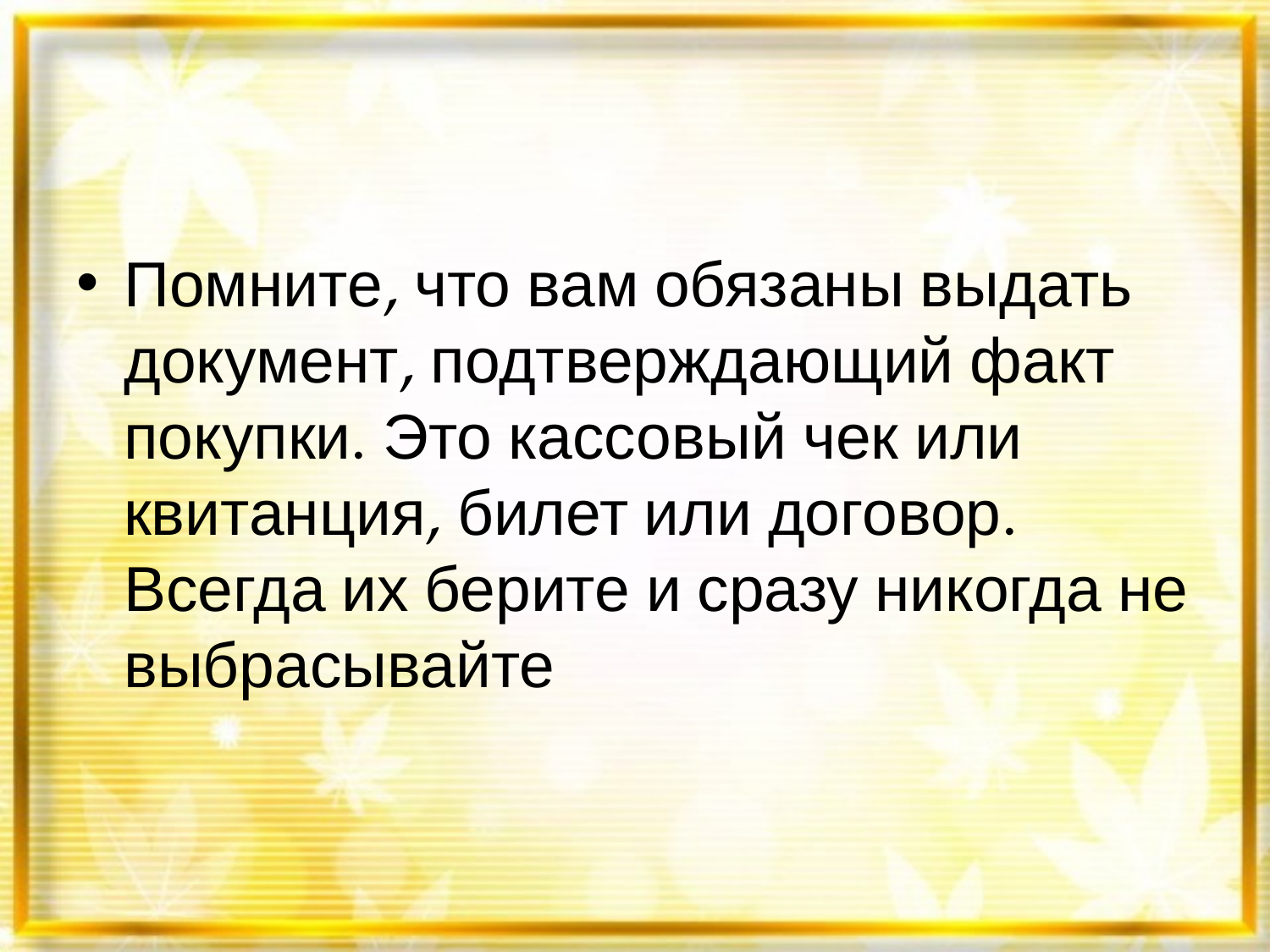

Помните, что вам обязаны выдать документ, подтверждающий факт покупки. Это кассовый чек или квитанция, билет или договор. Всегда их берите и сразу никогда не выбрасывайте